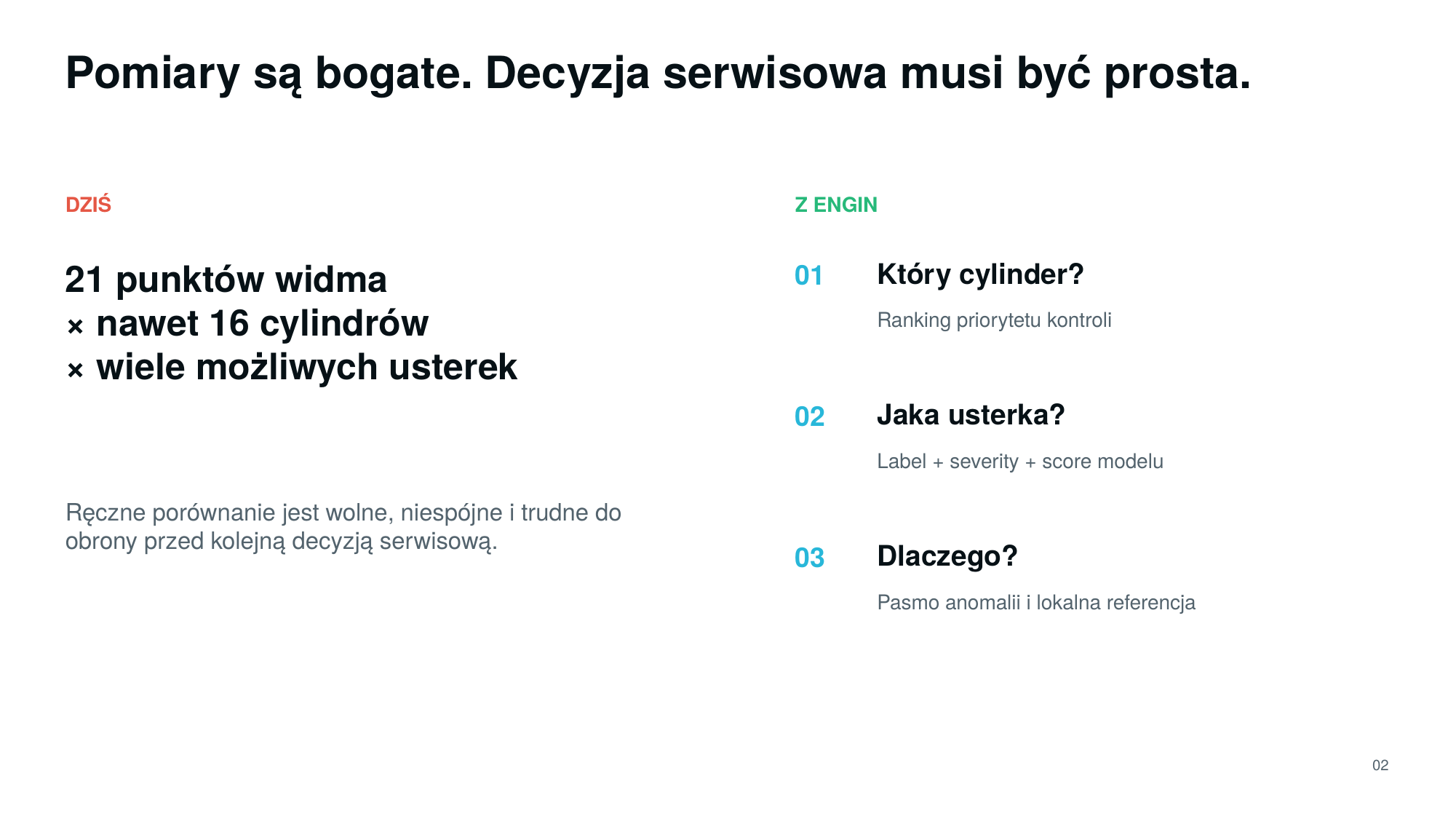

Pomiary są bogate. Decyzja serwisowa musi być prosta.

DZIŚ
Z ENGIN
21 punktów widma
× nawet 16 cylindrów
× wiele możliwych usterek
Który cylinder?
01
Ranking priorytetu kontroli
Jaka usterka?
02
Label + severity + score modelu
Ręczne porównanie jest wolne, niespójne i trudne do obrony przed kolejną decyzją serwisową.
Dlaczego?
03
Pasmo anomalii i lokalna referencja
02